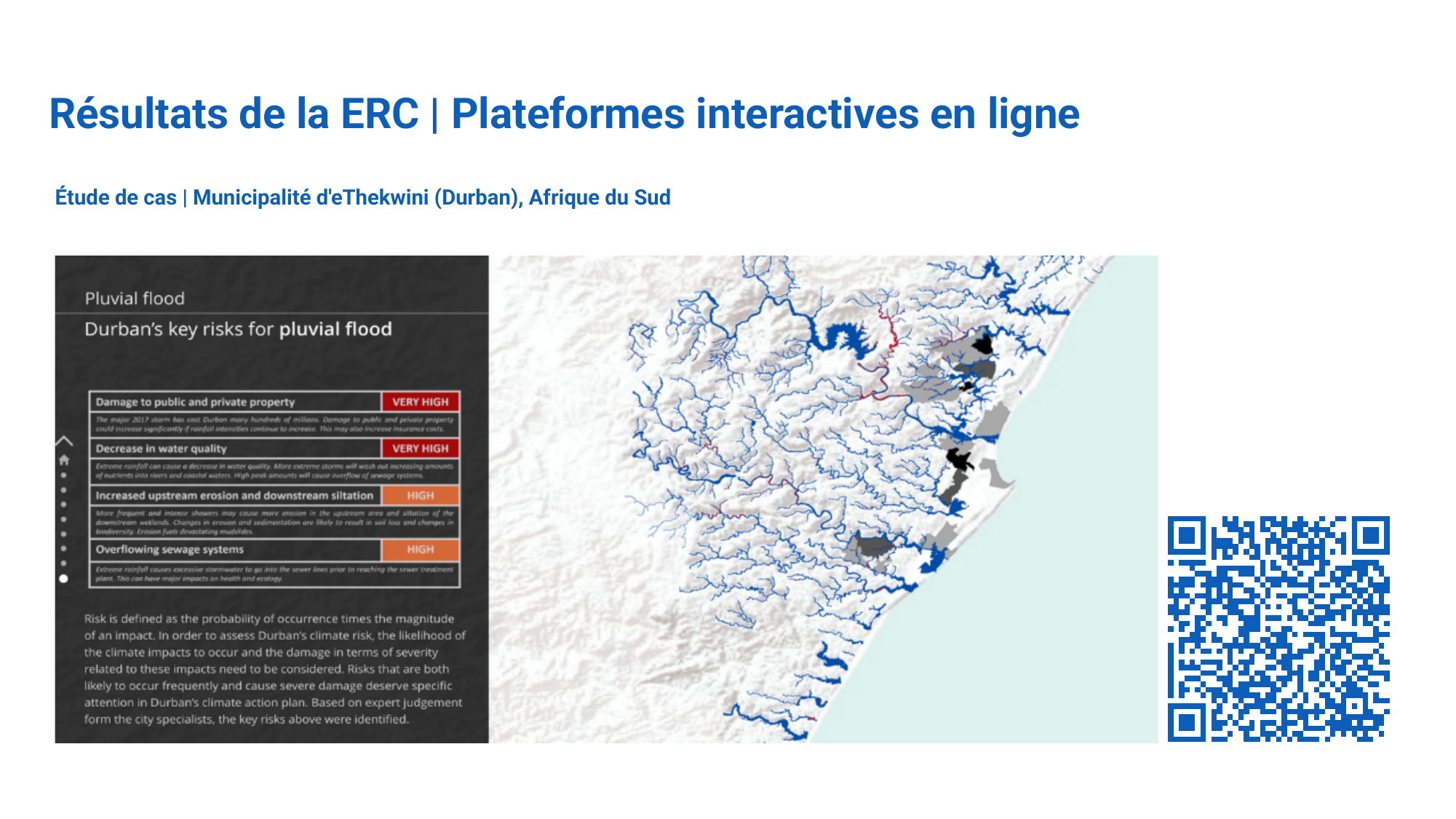

Résultats de la ERC | Plateformes interactives en ligne
Étude de cas | Municipalité d'eThekwini (Durban), Afrique du Sud

73